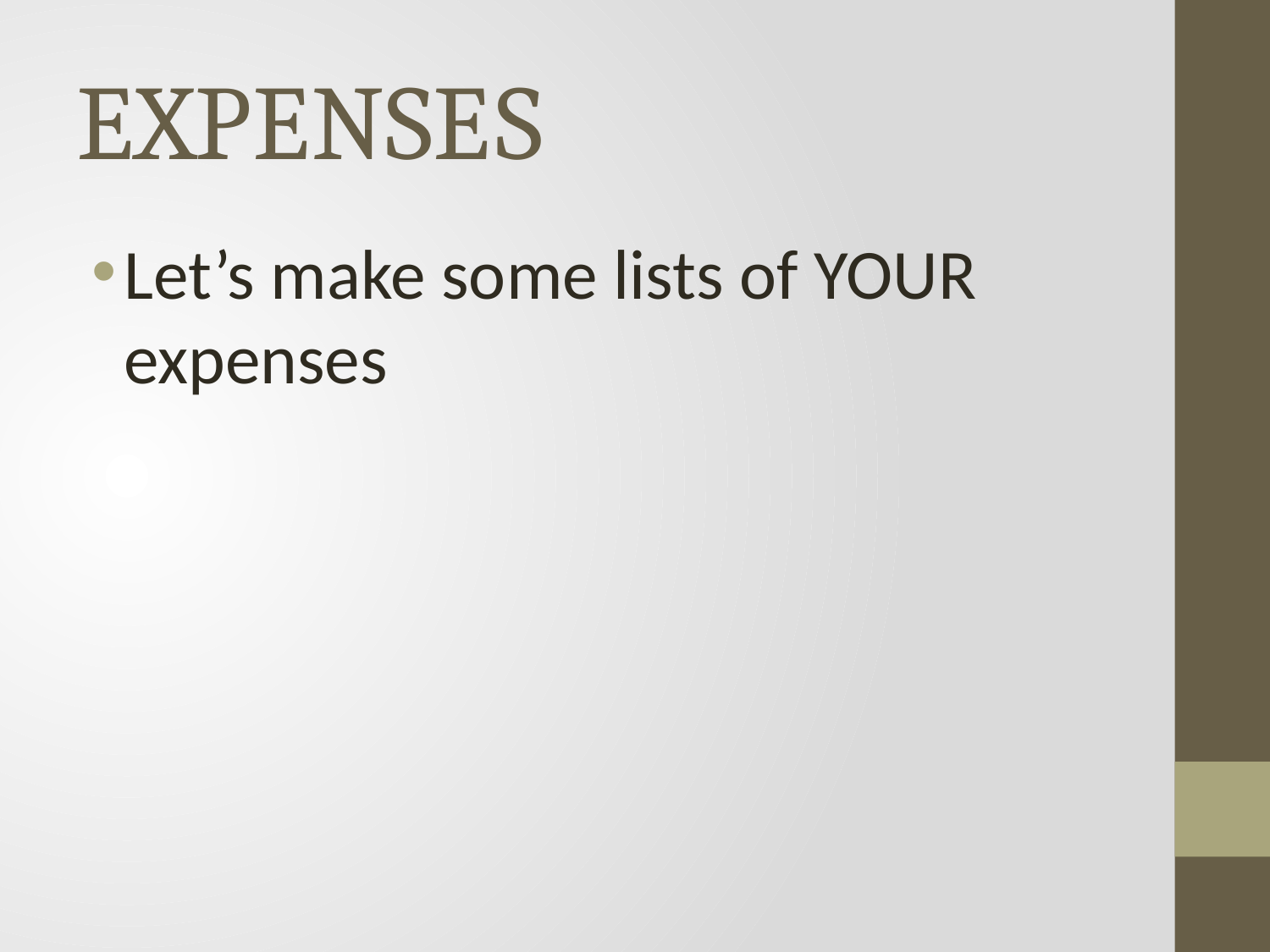

# EXPENSES
Let’s make some lists of YOUR expenses